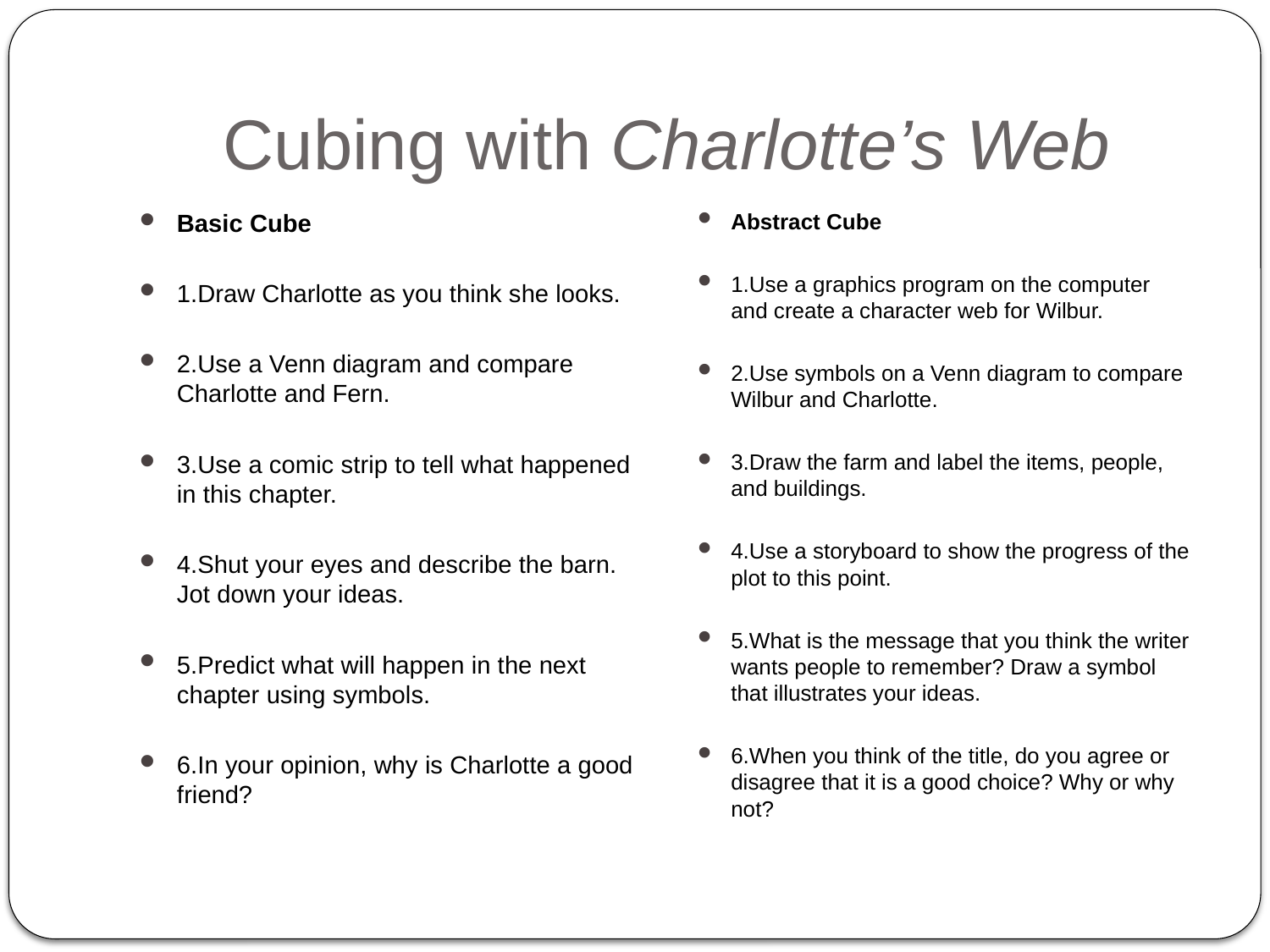

# Cubing with Charlotte’s Web
Basic Cube

1.Draw Charlotte as you think she looks.

2.Use a Venn diagram and compare Charlotte and Fern.

3.Use a comic strip to tell what happened in this chapter.

4.Shut your eyes and describe the barn. Jot down your ideas.

5.Predict what will happen in the next chapter using symbols.

6.In your opinion, why is Charlotte a good friend?

Abstract Cube

1.Use a graphics program on the computer and create a character web for Wilbur.

2.Use symbols on a Venn diagram to compare Wilbur and Charlotte.

3.Draw the farm and label the items, people, and buildings.

4.Use a storyboard to show the progress of the plot to this point.

5.What is the message that you think the writer wants people to remember? Draw a symbol that illustrates your ideas.

6.When you think of the title, do you agree or disagree that it is a good choice? Why or why not?